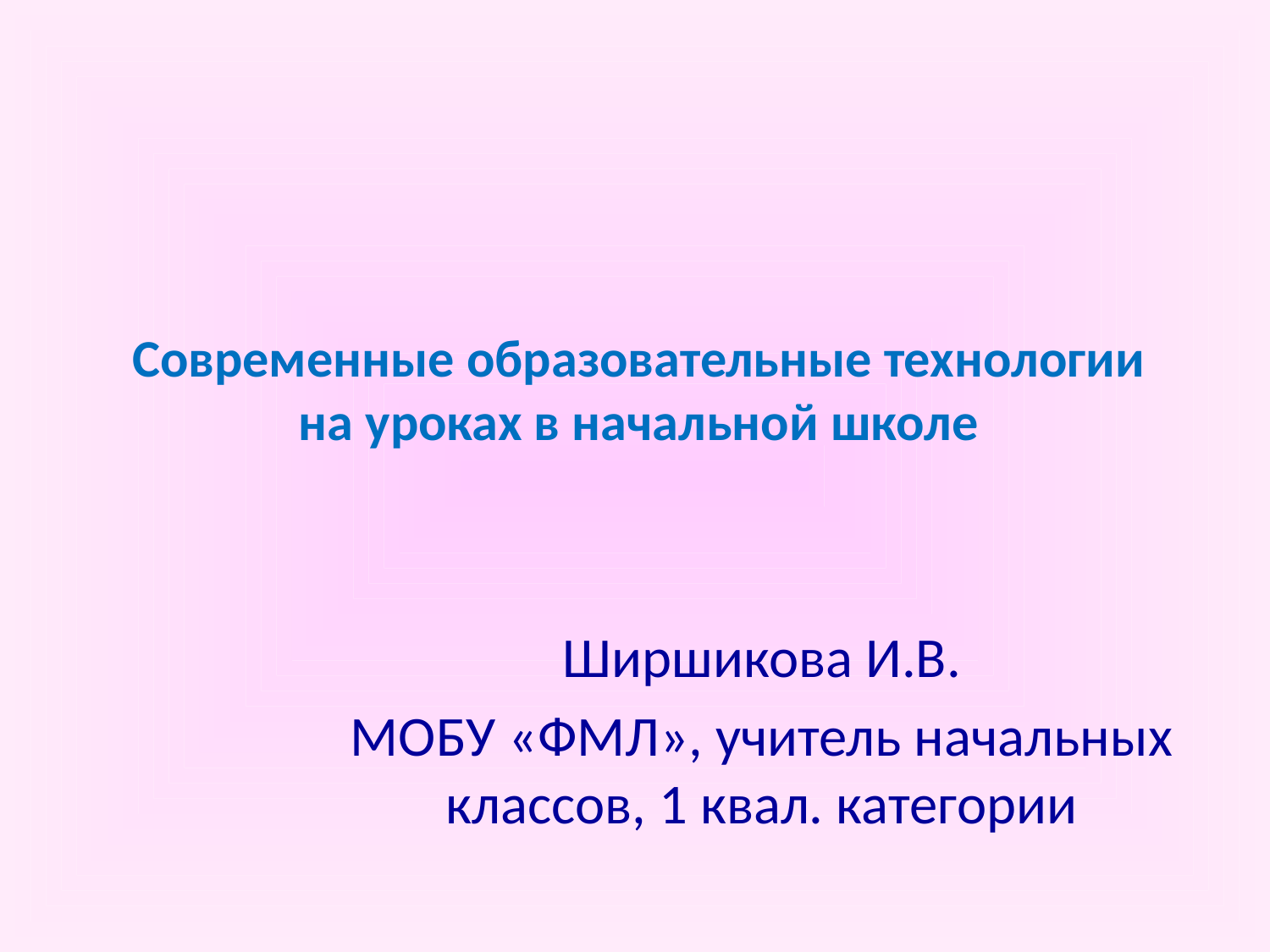

# Современные образовательные технологии на уроках в начальной школе
Ширшикова И.В.
МОБУ «ФМЛ», учитель начальных классов, 1 квал. категории